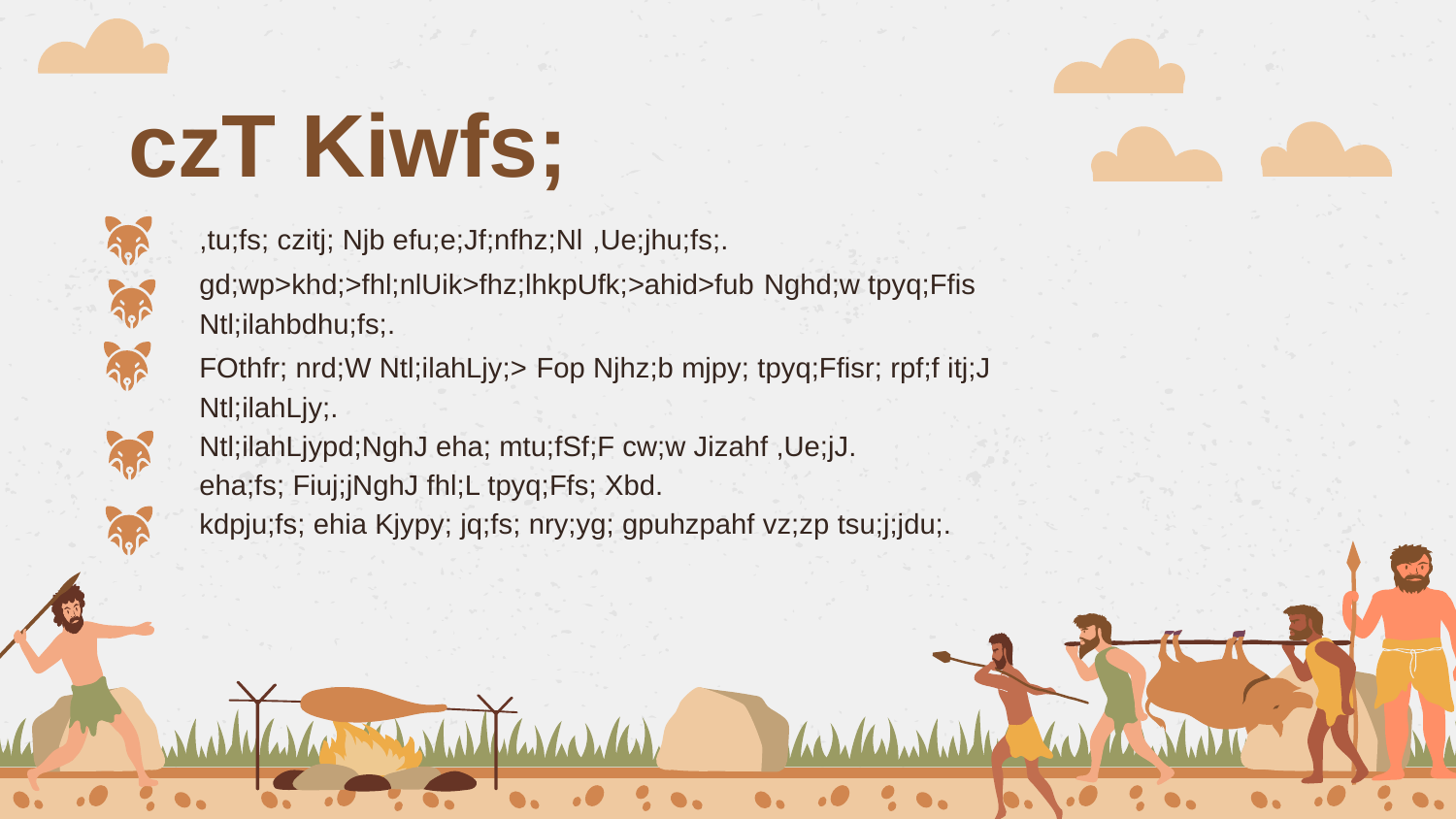

# czT Kiwfs;

,tu;fs; czitj; Njb efu;e;Jf;nfhz;Nl ,Ue;jhu;fs;.
gd;wp>khd;>fhl;nlUik>fhz;lhkpUfk;>ahid>fub Nghd;w tpyq;Ffis Ntl;ilahbdhu;fs;.
FOthfr; nrd;W Ntl;ilahLjy;> Fop Njhz;b mjpy; tpyq;Ffisr; rpf;f itj;J Ntl;ilahLjy;.
Ntl;ilahLjypd;NghJ eha; mtu;fSf;F cw;w Jizahf ,Ue;jJ.
eha;fs; Fiuj;jNghJ fhl;L tpyq;Ffs; Xbd.
kdpju;fs; ehia Kjypy; jq;fs; nry;yg; gpuhzpahf vz;zp tsu;j;jdu;.